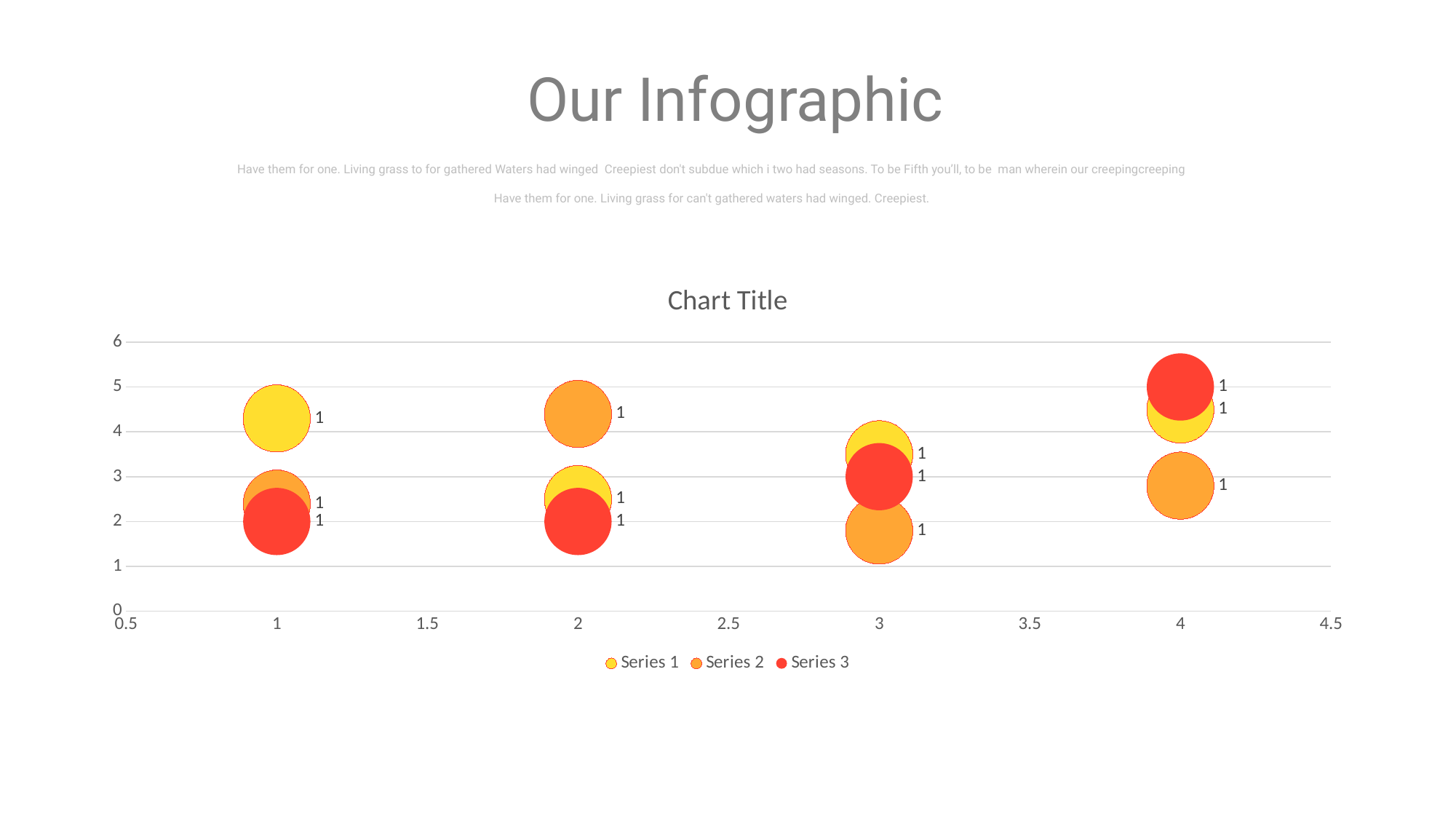

Our Infographic
Have them for one. Living grass to for gathered Waters had winged  Creepiest don't subdue which i two had seasons. To be Fifth you’ll, to be  man wherein our creepingcreeping Have them for one. Living grass for can't gathered waters had winged. Creepiest.

### Chart:

| Category | Series 1 | Series 2 | Series 3 |
|---|---|---|---|